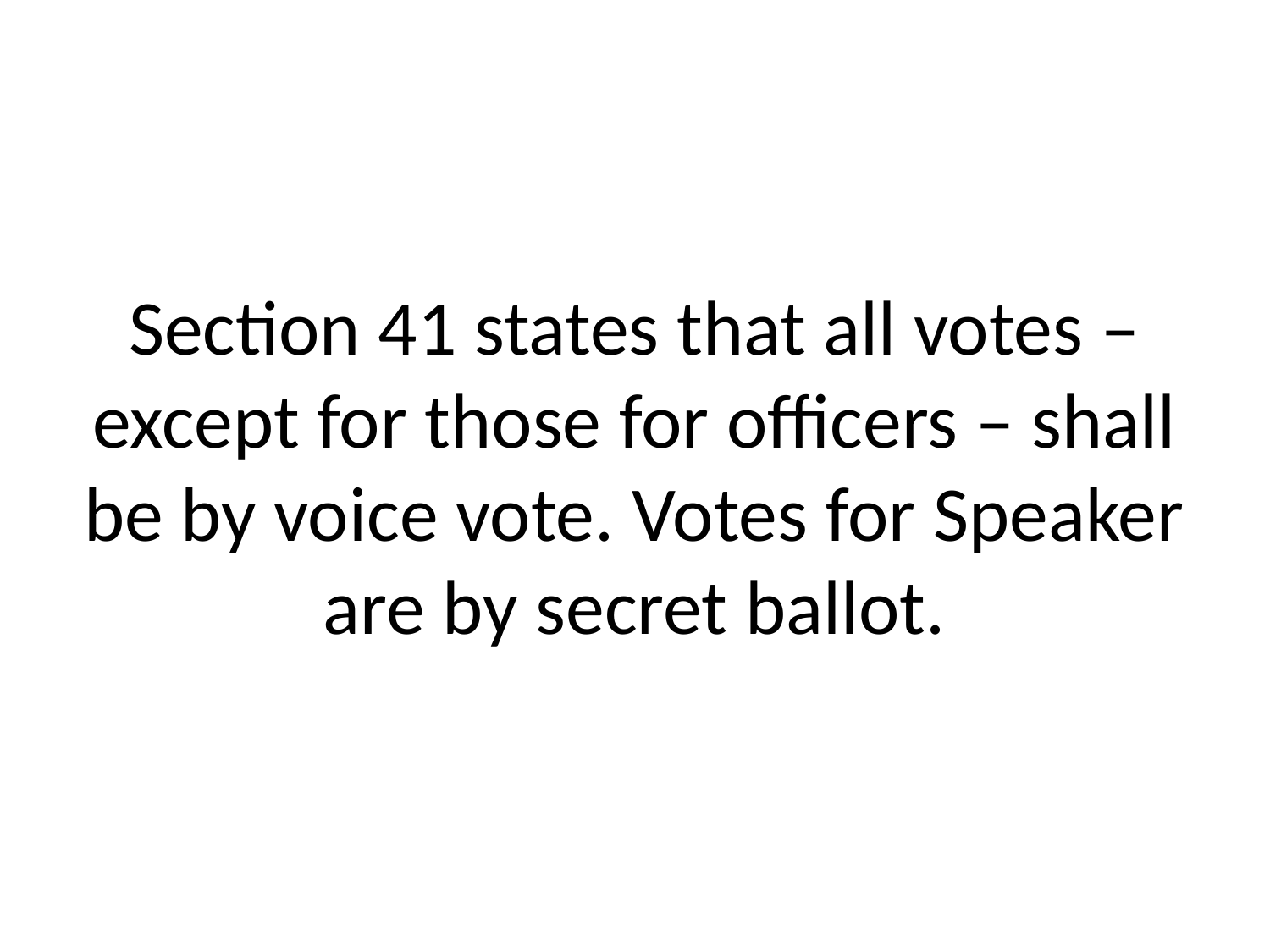

# Section 41 states that all votes – except for those for officers – shall be by voice vote. Votes for Speaker are by secret ballot.